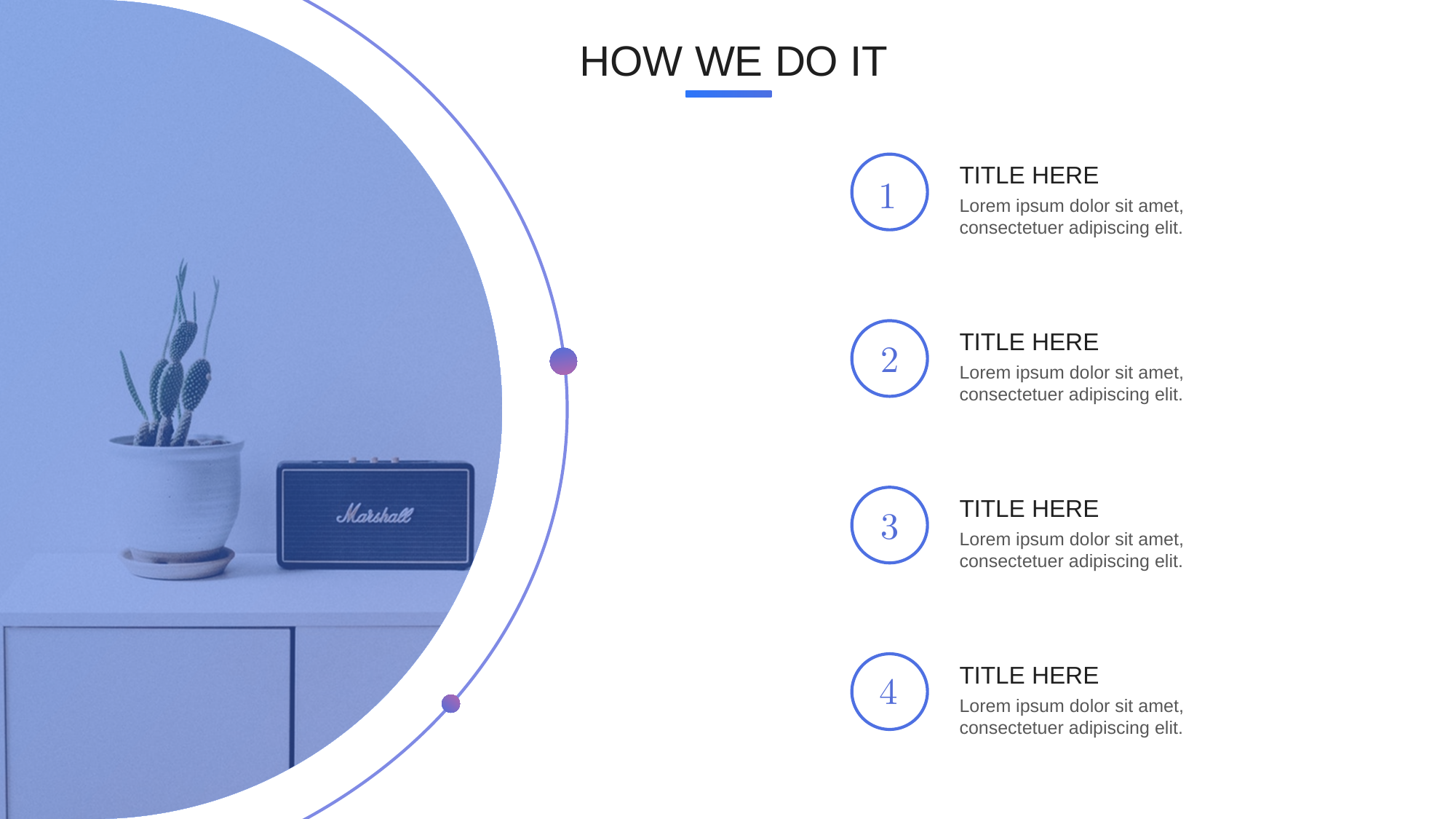

HOW WE DO IT

1
TITLE HERE
Lorem ipsum dolor sit amet, consectetuer adipiscing elit.

2
TITLE HERE

Lorem ipsum dolor sit amet, consectetuer adipiscing elit.

3
TITLE HERE
Lorem ipsum dolor sit amet, consectetuer adipiscing elit.

4
TITLE HERE
Lorem ipsum dolor sit amet, consectetuer adipiscing elit.